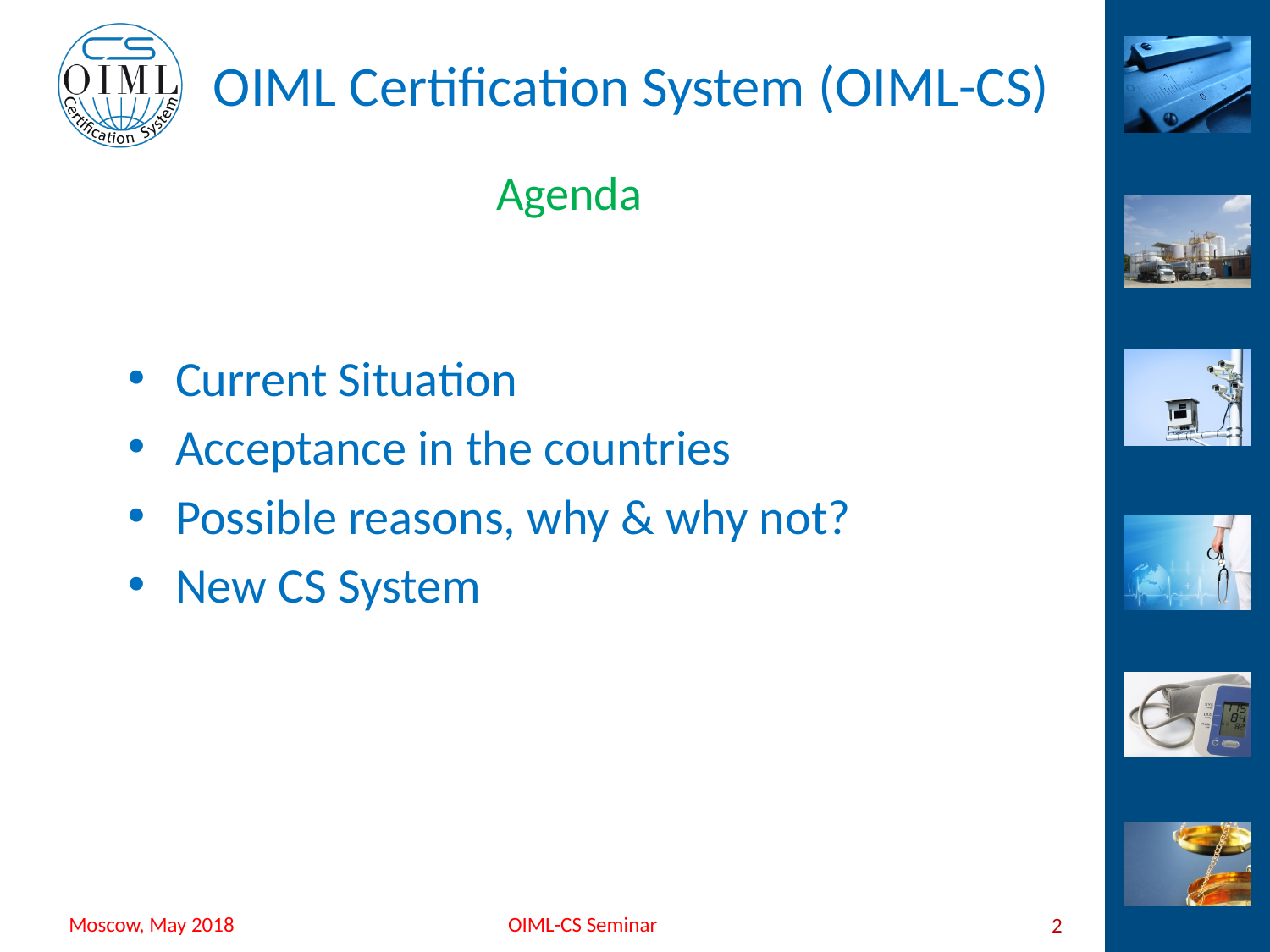

# Agenda
Current Situation
Acceptance in the countries
Possible reasons, why & why not?
New CS System
2